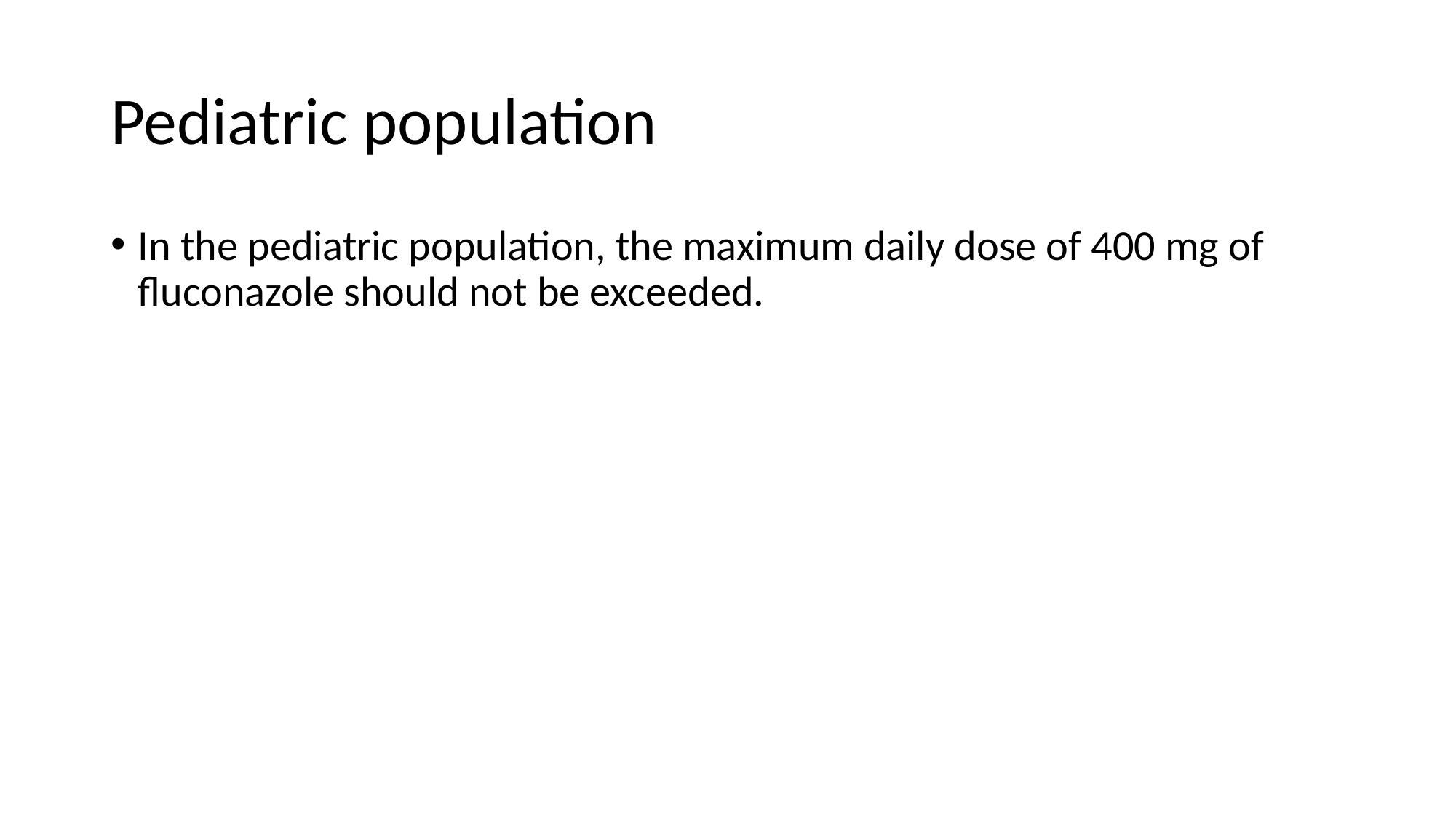

# Pediatric population
In the pediatric population, the maximum daily dose of 400 mg of fluconazole should not be exceeded.